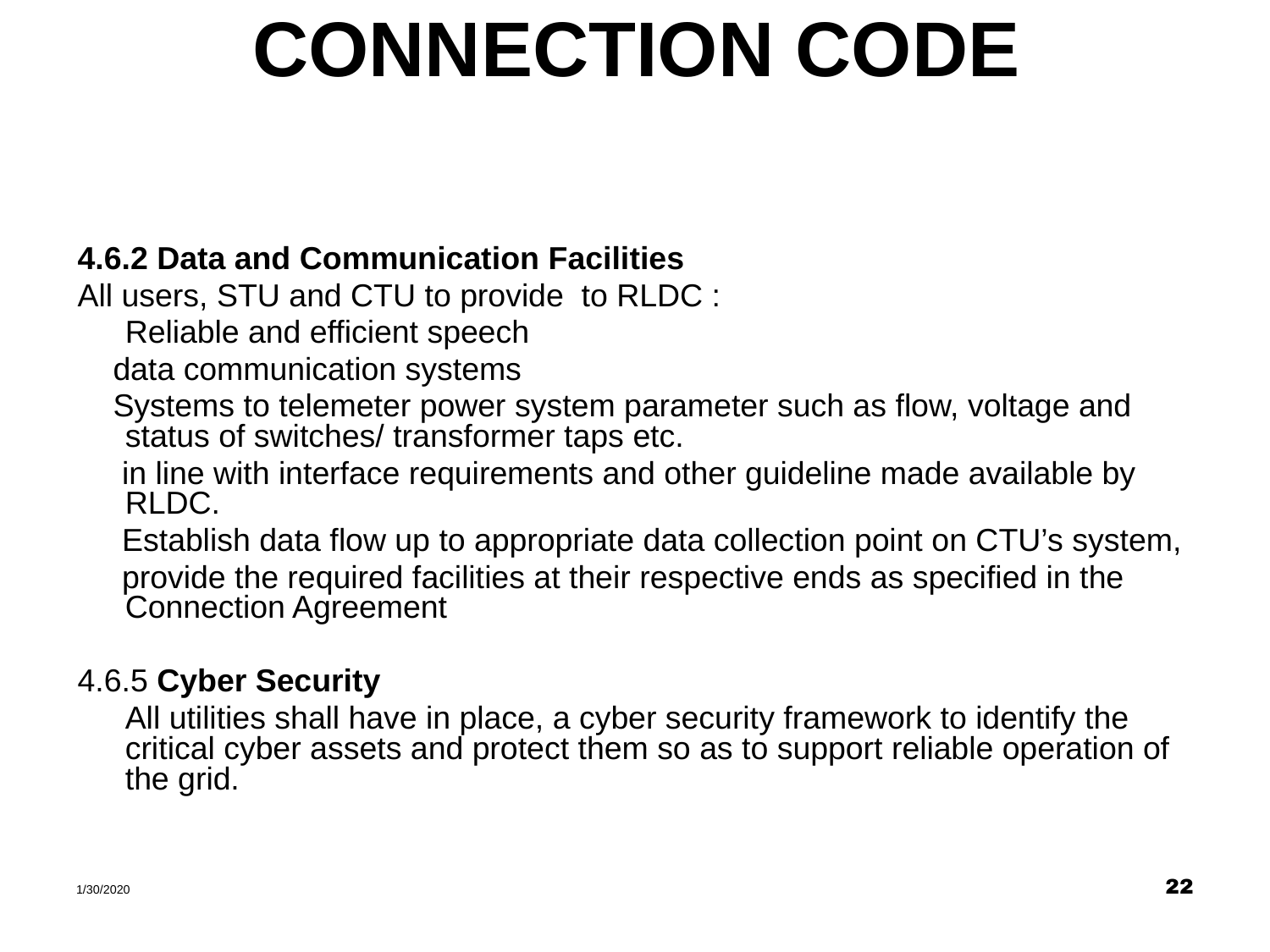

# CONNECTION CODE
4.6.2 Data and Communication Facilities
All users, STU and CTU to provide  to RLDC :
	Reliable and efficient speech
    data communication systems
    Systems to telemeter power system parameter such as flow, voltage and status of switches/ transformer taps etc.
     in line with interface requirements and other guideline made available by RLDC.
     Establish data flow up to appropriate data collection point on CTU’s system,
     provide the required facilities at their respective ends as specified in the Connection Agreement

4.6.5 Cyber Security
	All utilities shall have in place, a cyber security framework to identify the critical cyber assets and protect them so as to support reliable operation of the grid.

1/30/2020
22